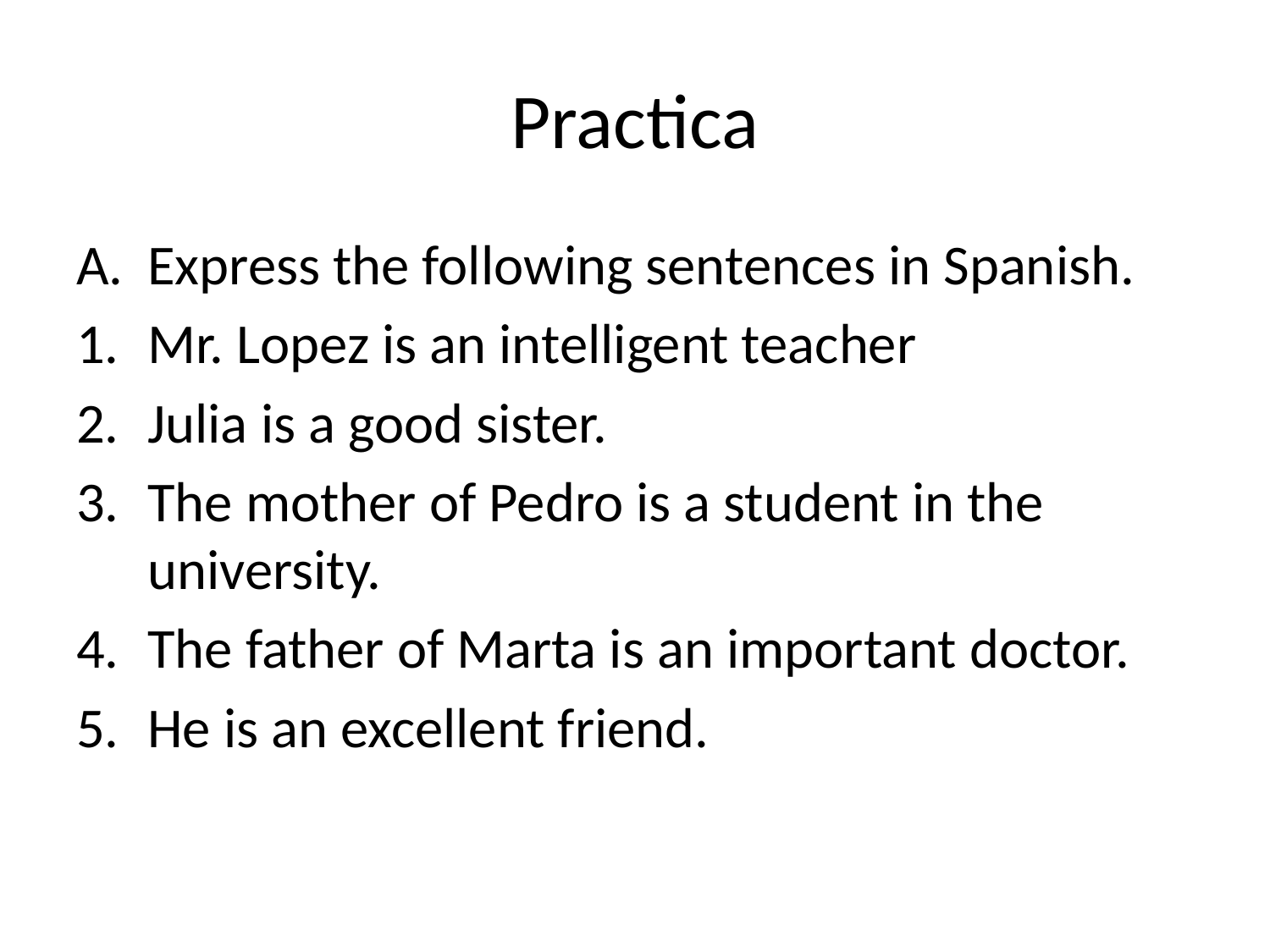

# Practica
Express the following sentences in Spanish.
Mr. Lopez is an intelligent teacher
Julia is a good sister.
The mother of Pedro is a student in the university.
The father of Marta is an important doctor.
He is an excellent friend.